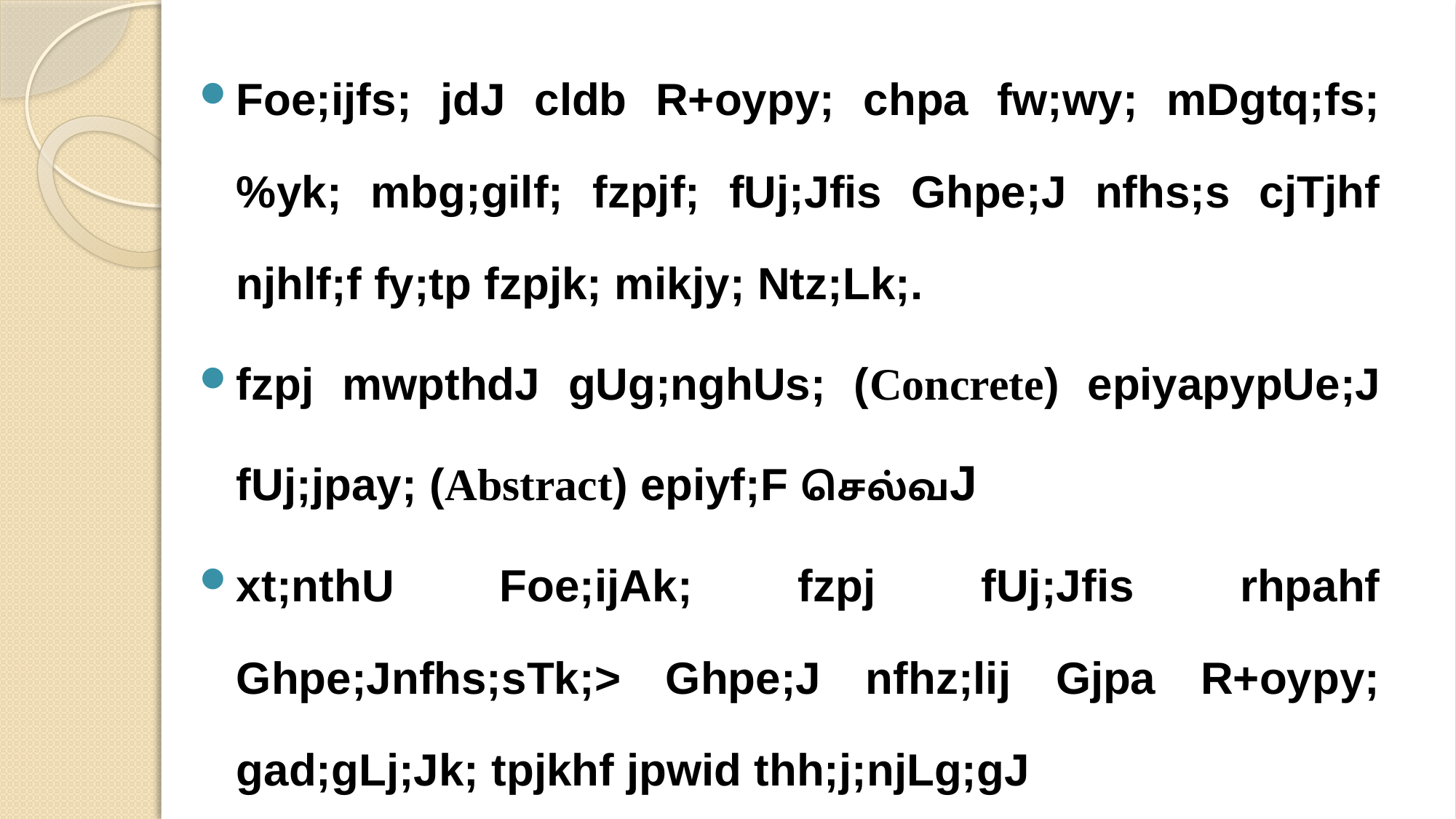

Foe;ijfs; jdJ cldb R+oypy; chpa fw;wy; mDgtq;fs; %yk; mbg;gilf; fzpjf; fUj;Jfis Ghpe;J nfhs;s cjTjhf njhlf;f fy;tp fzpjk; mikjy; Ntz;Lk;.
fzpj mwpthdJ gUg;nghUs; (Concrete) epiyapypUe;J fUj;jpay; (Abstract) epiyf;F செல்வJ
xt;nthU Foe;ijAk; fzpj fUj;Jfis rhpahf Ghpe;Jnfhs;sTk;> Ghpe;J nfhz;lij Gjpa R+oypy; gad;gLj;Jk; tpjkhf jpwid thh;j;njLg;gJ